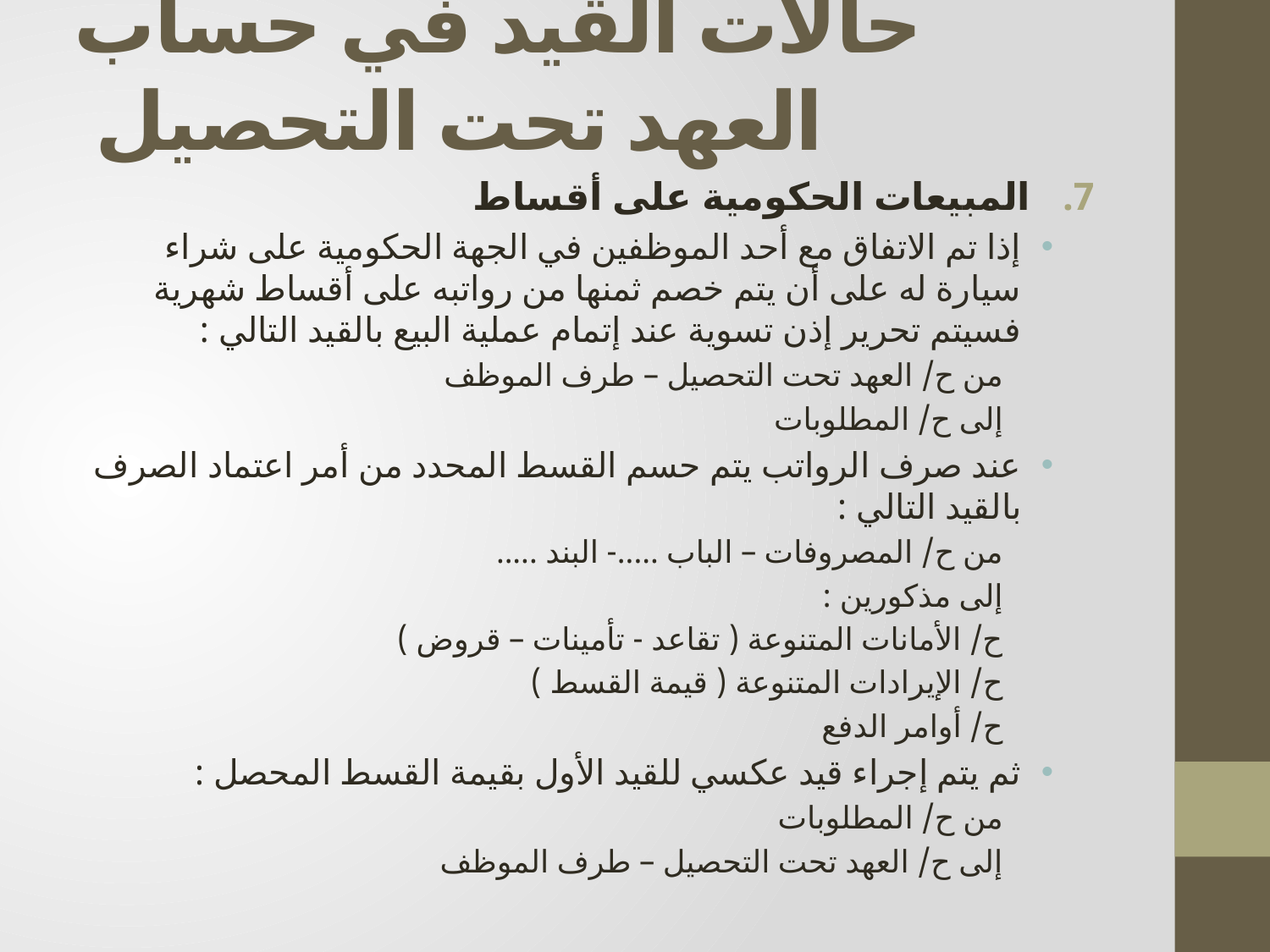

# حالات القيد في حساب العهد تحت التحصيل
المبيعات الحكومية على أقساط
إذا تم الاتفاق مع أحد الموظفين في الجهة الحكومية على شراء سيارة له على أن يتم خصم ثمنها من رواتبه على أقساط شهرية فسيتم تحرير إذن تسوية عند إتمام عملية البيع بالقيد التالي :
من ح/ العهد تحت التحصيل – طرف الموظف
إلى ح/ المطلوبات
عند صرف الرواتب يتم حسم القسط المحدد من أمر اعتماد الصرف بالقيد التالي :
من ح/ المصروفات – الباب .....- البند .....
إلى مذكورين :
ح/ الأمانات المتنوعة ( تقاعد - تأمينات – قروض )
ح/ الإيرادات المتنوعة ( قيمة القسط )
ح/ أوامر الدفع
ثم يتم إجراء قيد عكسي للقيد الأول بقيمة القسط المحصل :
من ح/ المطلوبات
إلى ح/ العهد تحت التحصيل – طرف الموظف